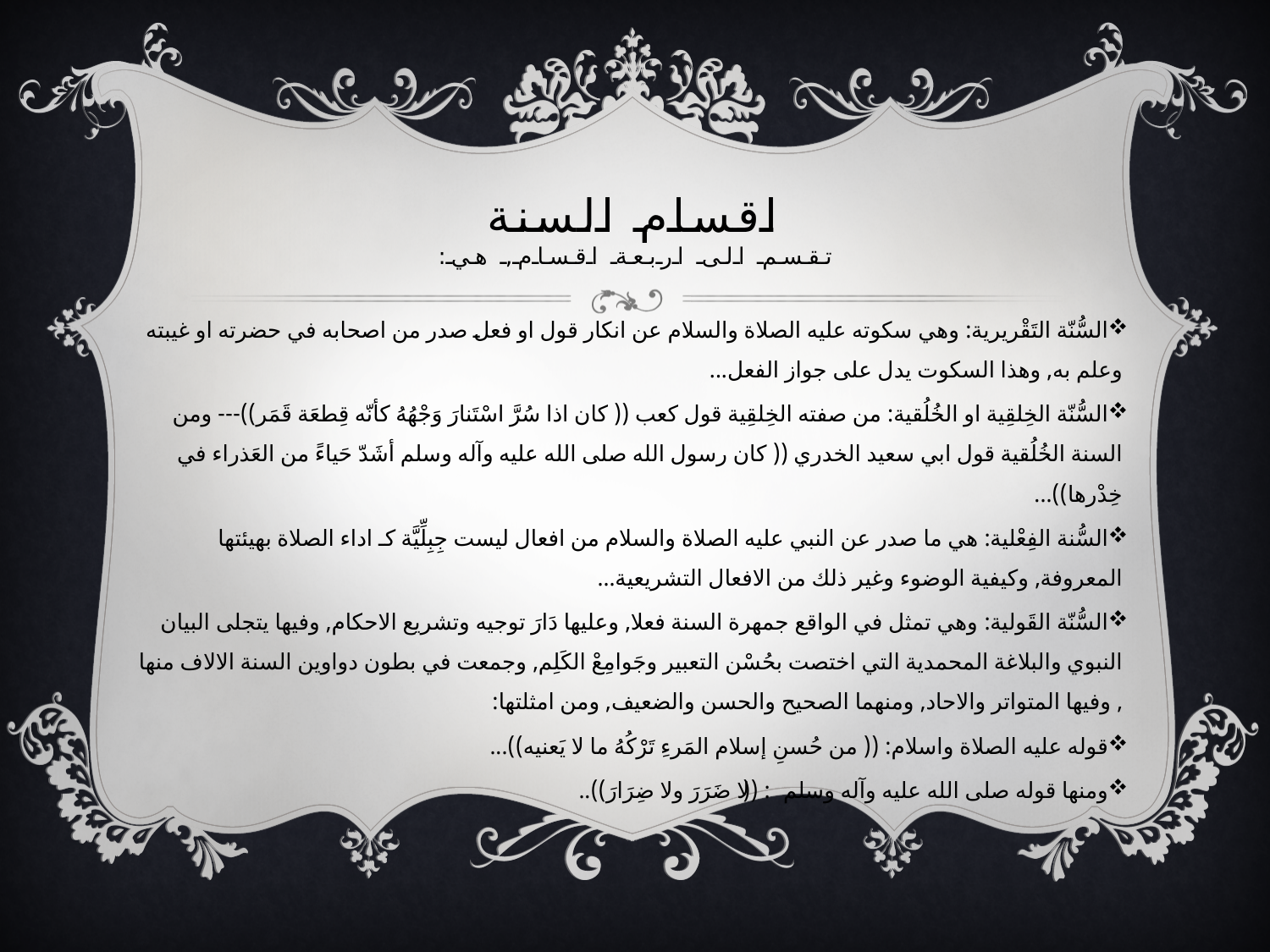

# اقسام السنة تقسم الى اربعة اقسام, هي:
السُّنّة التَقْريرية: وهي سكوته عليه الصلاة والسلام عن انكار قول او فعل صدر من اصحابه في حضرته او غيبته وعلم به, وهذا السكوت يدل على جواز الفعل...
السُّنّة الخِلقِية او الخُلُقية: من صفته الخِلقِية قول كعب (( كان اذا سُرَّ اسْتَنارَ وَجْهُهُ كأنّه قِطعَة قَمَر))--- ومن السنة الخُلُقية قول ابي سعيد الخدري (( كان رسول الله صلى الله عليه وآله وسلم أشَدّ حَياءً من العَذراء في خِدْرها))...
السُّنة الفِعْلية: هي ما صدر عن النبي عليه الصلاة والسلام من افعال ليست جِبِلِّيَّة كـ اداء الصلاة بهيئتها المعروفة, وكيفية الوضوء وغير ذلك من الافعال التشريعية...
السُّنّة القَولية: وهي تمثل في الواقع جمهرة السنة فعلا, وعليها دَارَ توجيه وتشريع الاحكام, وفيها يتجلى البيان النبوي والبلاغة المحمدية التي اختصت بحُسْن التعبير وجَوامِعْ الكَلِم, وجمعت في بطون دواوين السنة الالاف منها , وفيها المتواتر والاحاد, ومنهما الصحيح والحسن والضعيف, ومن امثلتها:
قوله عليه الصلاة واسلام: (( من حُسنِ إسلام المَرءِ تَرْكُهُ ما لا يَعنيه))...
ومنها قوله صلى الله عليه وآله وسلم: (( لا ضَرَرَ ولا ضِرَارَ))..